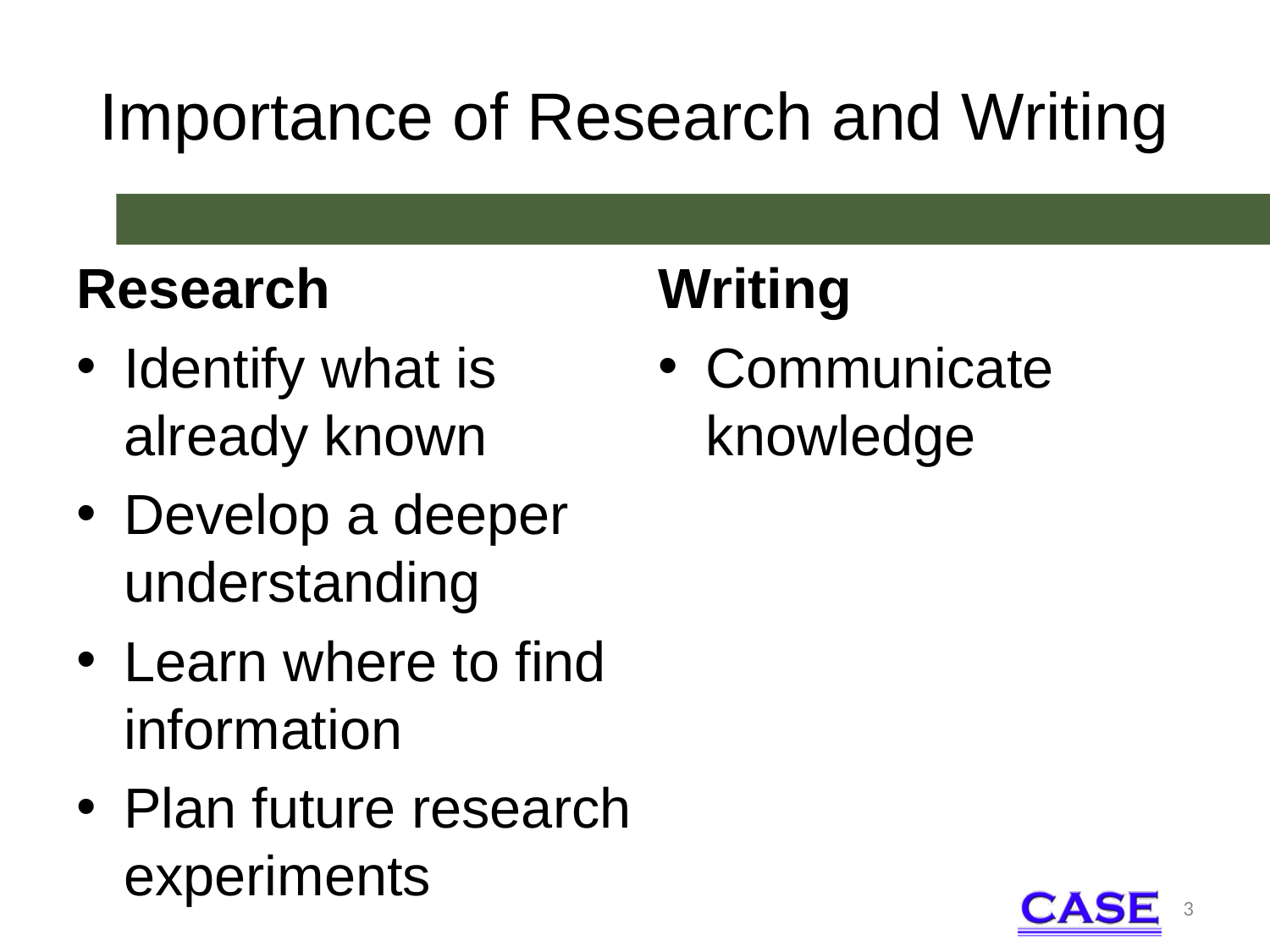

# Importance of Research and Writing
Research
Identify what is already known
Develop a deeper understanding
Learn where to find information
Plan future research experiments

Writing
Communicate knowledge

3